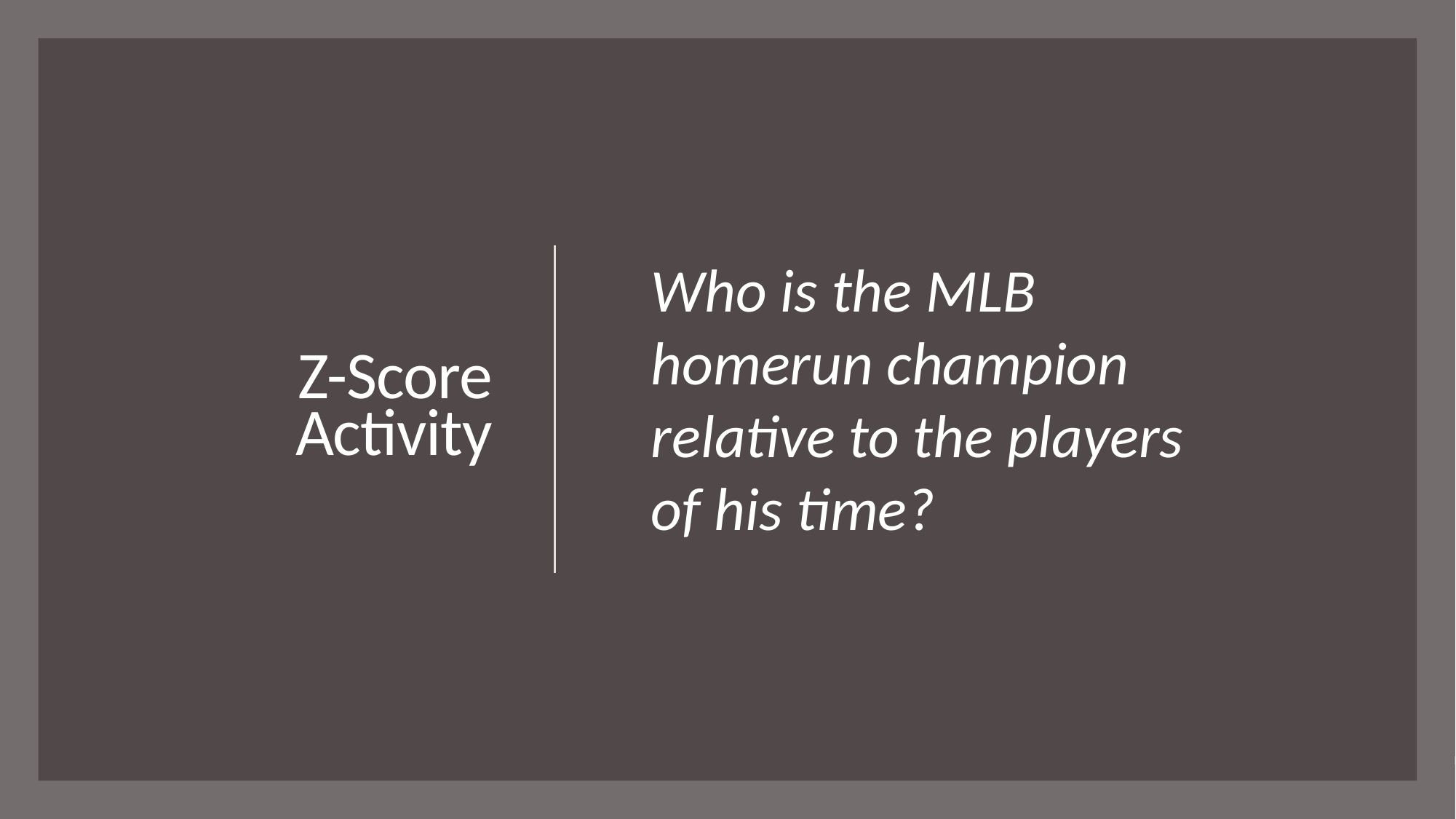

# Z-Score Activity
Who is the MLB homerun champion relative to the players of his time?